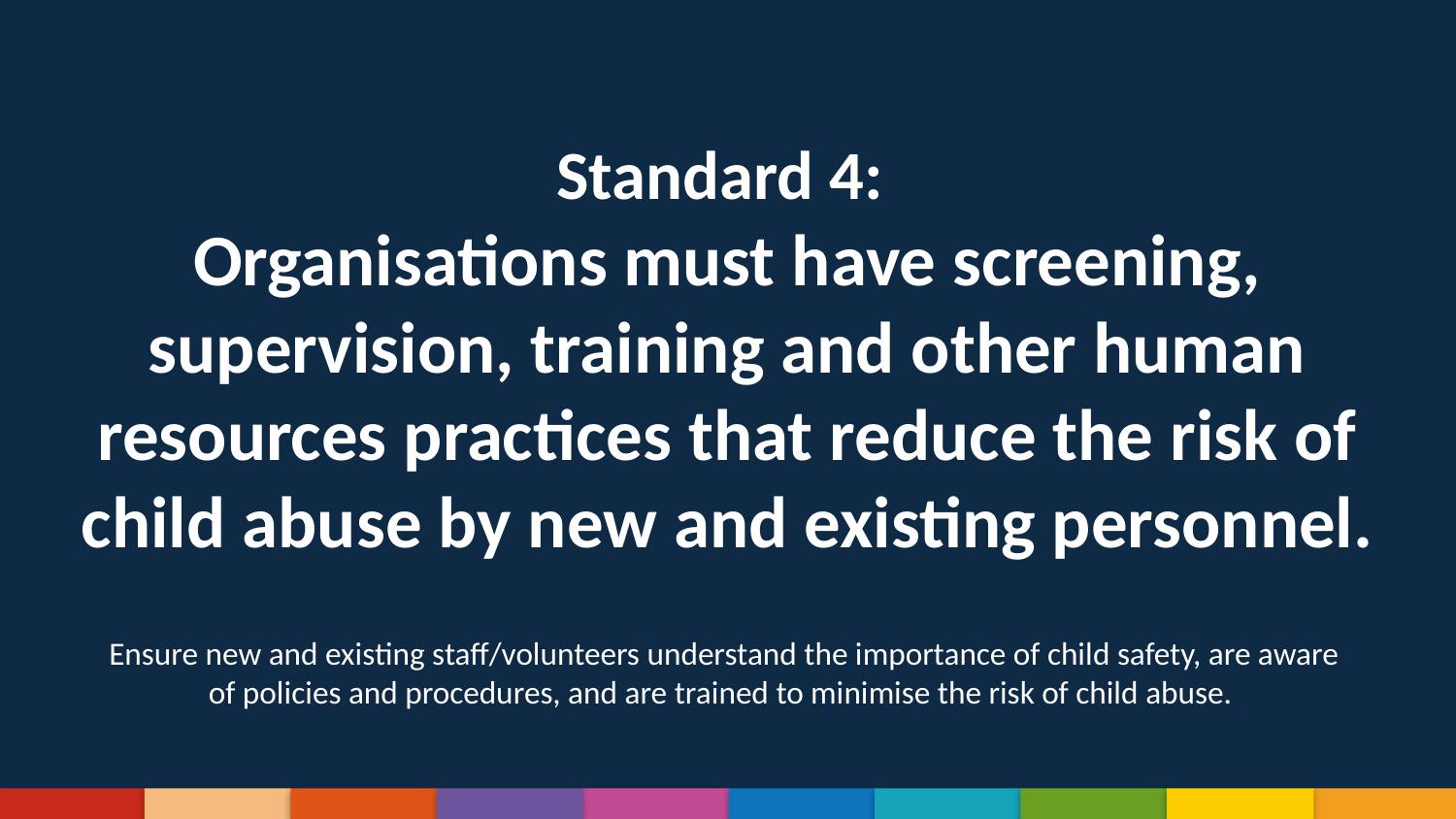

Standard 4:
Organisations must have screening, supervision, training and other human resources practices that reduce the risk of child abuse by new and existing personnel.

Ensure new and existing staff/volunteers understand the importance of child safety, are aware of policies and procedures, and are trained to minimise the risk of child abuse.